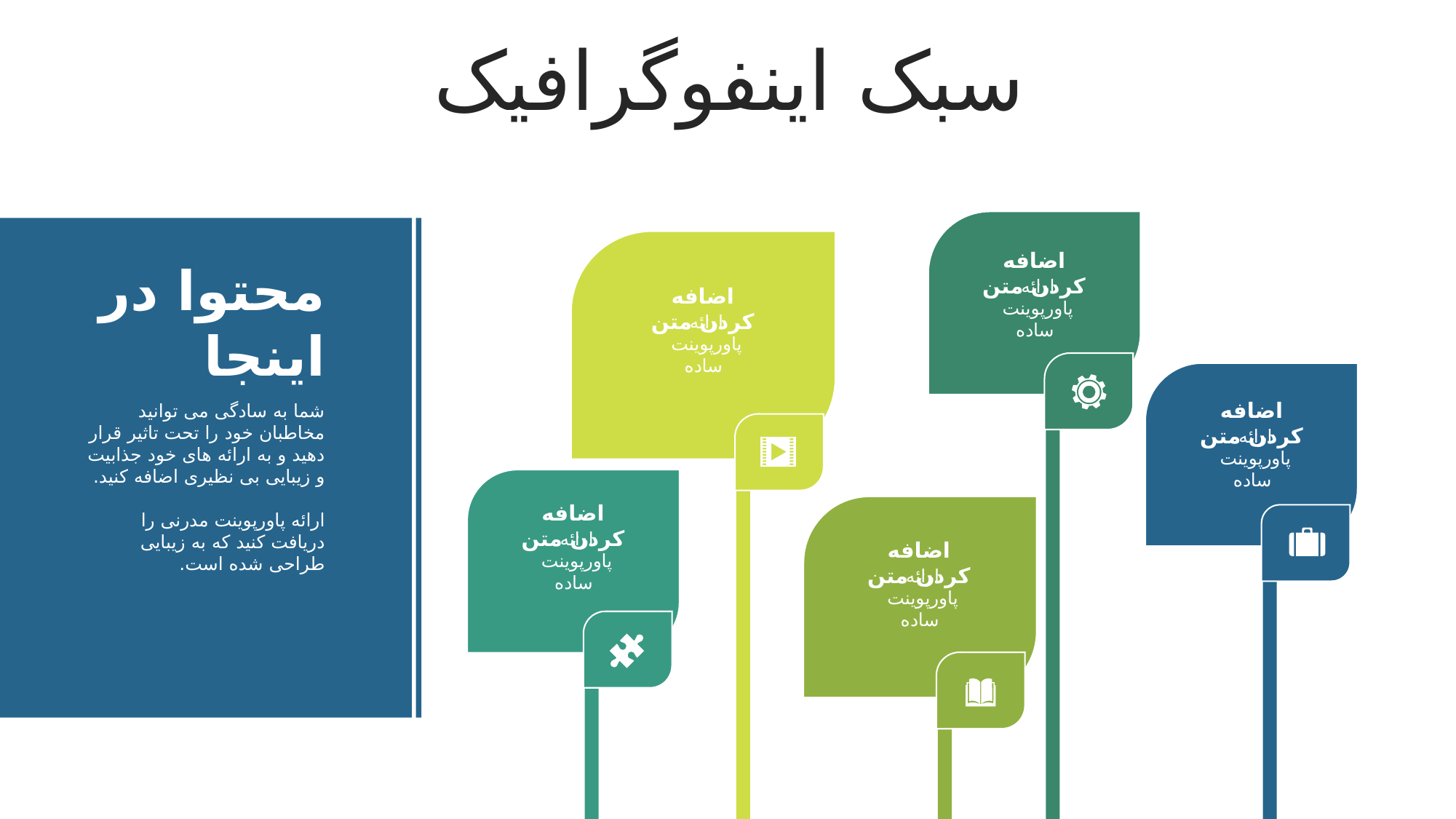

سبک اینفوگرافیک

اضافه کردن متن
ارائه
پاورپوینت
ساده
اضافه کردن متن
ارائه
پاورپوینت
ساده
محتوا در اینجا

اضافه کردن متن
ارائه
پاورپوینت
ساده
شما به سادگی می توانید مخاطبان خود را تحت تاثیر قرار دهید و به ارائه های خود جذابیت و زیبایی بی نظیری اضافه کنید.

ارائه پاورپوینت مدرنی را دریافت کنید که به زیبایی طراحی شده است.

اضافه کردن متن
ارائه
پاورپوینت
ساده

اضافه کردن متن
ارائه
پاورپوینت
ساده